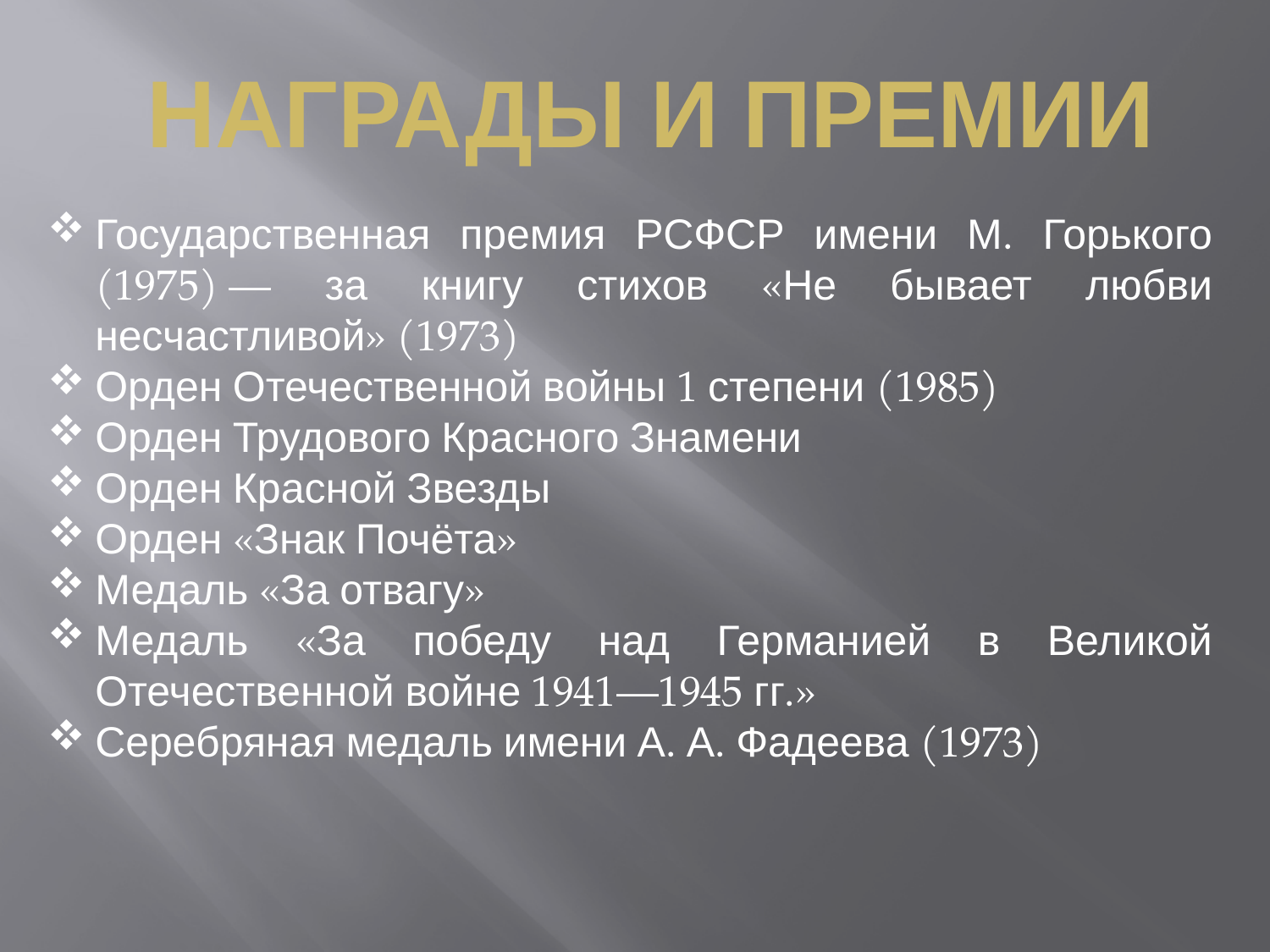

Награды и премии
Государственная премия РСФСР имени М. Горького (1975) — за книгу стихов «Не бывает любви несчастливой» (1973)
Орден Отечественной войны 1 степени (1985)
Орден Трудового Красного Знамени
Орден Красной Звезды
Орден «Знак Почёта»
Медаль «За отвагу»
Медаль «За победу над Германией в Великой Отечественной войне 1941—1945 гг.»
Серебряная медаль имени А. А. Фадеева (1973)